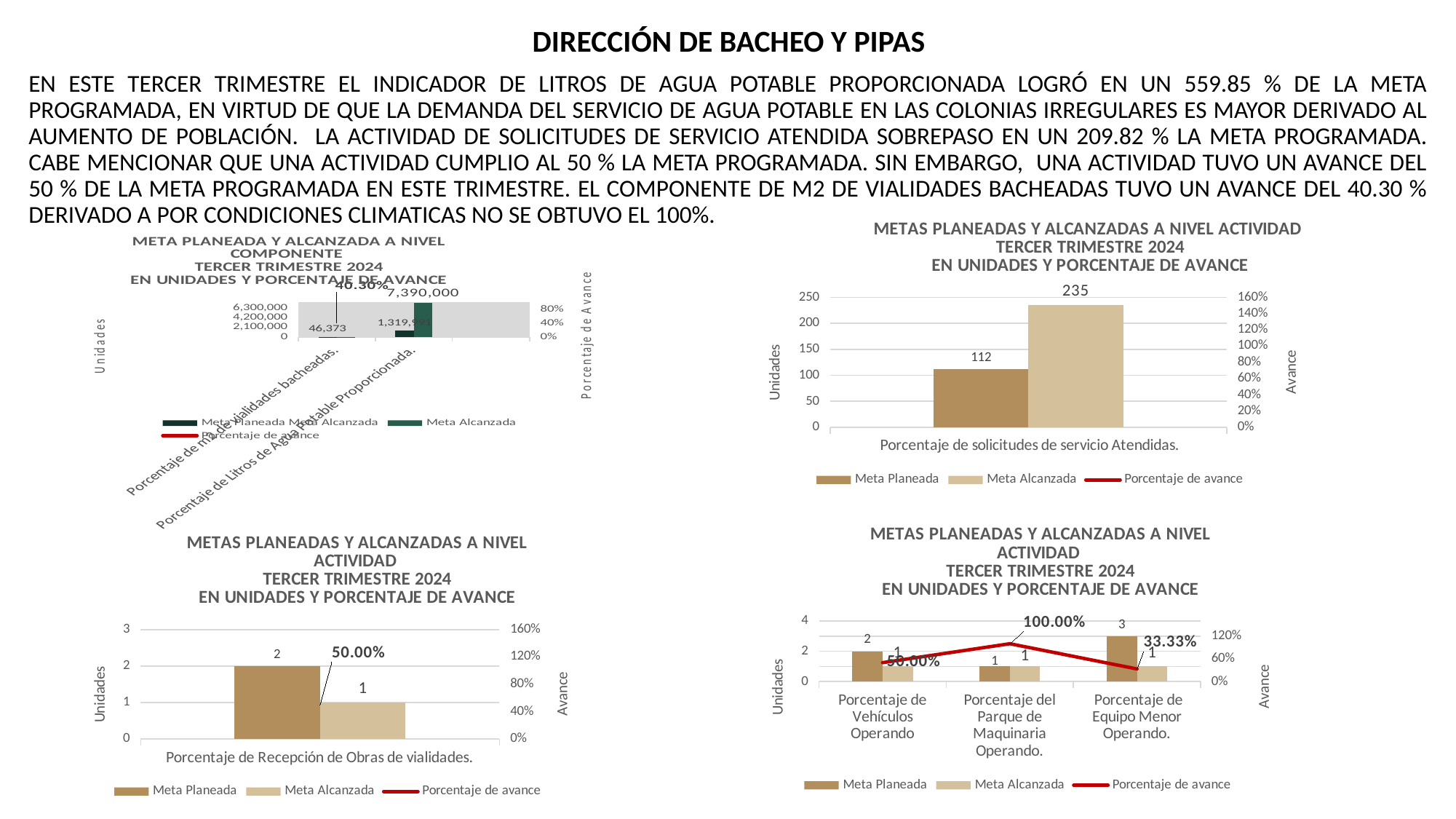

DIRECCIÓN DE BACHEO Y PIPAS
EN ESTE TERCER TRIMESTRE EL INDICADOR DE LITROS DE AGUA POTABLE PROPORCIONADA LOGRÓ EN UN 559.85 % DE LA META PROGRAMADA, EN VIRTUD DE QUE LA DEMANDA DEL SERVICIO DE AGUA POTABLE EN LAS COLONIAS IRREGULARES ES MAYOR DERIVADO AL AUMENTO DE POBLACIÓN.  LA ACTIVIDAD DE SOLICITUDES DE SERVICIO ATENDIDA SOBREPASO EN UN 209.82 % LA META PROGRAMADA. CABE MENCIONAR QUE UNA ACTIVIDAD CUMPLIO AL 50 % LA META PROGRAMADA. SIN EMBARGO,  UNA ACTIVIDAD TUVO UN AVANCE DEL 50 % DE LA META PROGRAMADA EN ESTE TRIMESTRE. EL COMPONENTE DE M2 DE VIALIDADES BACHEADAS TUVO UN AVANCE DEL 40.30 % DERIVADO A POR CONDICIONES CLIMATICAS NO SE OBTUVO EL 100%.

### Chart: METAS PLANEADAS Y ALCANZADAS A NIVEL ACTIVIDAD
TERCER TRIMESTRE 2024
EN UNIDADES Y PORCENTAJE DE AVANCE

| Category | Meta Planeada | Meta Alcanzada |  |
|---|---|---|---|
|  Porcentaje de solicitudes de servicio Atendidas. | 112.0 | 235.0 | 2.0982142857142856 |

[unsupported chart]

### Chart: METAS PLANEADAS Y ALCANZADAS A NIVEL ACTIVIDAD
TERCER TRIMESTRE 2024
EN UNIDADES Y PORCENTAJE DE AVANCE

| Category | Meta Planeada | Meta Alcanzada |  |
|---|---|---|---|
| Porcentaje de Vehículos Operando | 2.0 | 1.0 | 0.5 |
| Porcentaje del Parque de Maquinaria Operando. | 1.0 | 1.0 | 1.0 |
|  Porcentaje de Equipo Menor Operando. | 3.0 | 1.0 | 0.3333333333333333 |

### Chart: METAS PLANEADAS Y ALCANZADAS A NIVEL ACTIVIDAD
TERCER TRIMESTRE 2024
EN UNIDADES Y PORCENTAJE DE AVANCE

| Category | Meta Planeada | Meta Alcanzada |  |
|---|---|---|---|
| Porcentaje de Recepción de Obras de vialidades. | 2.0 | 1.0 | 0.5 |